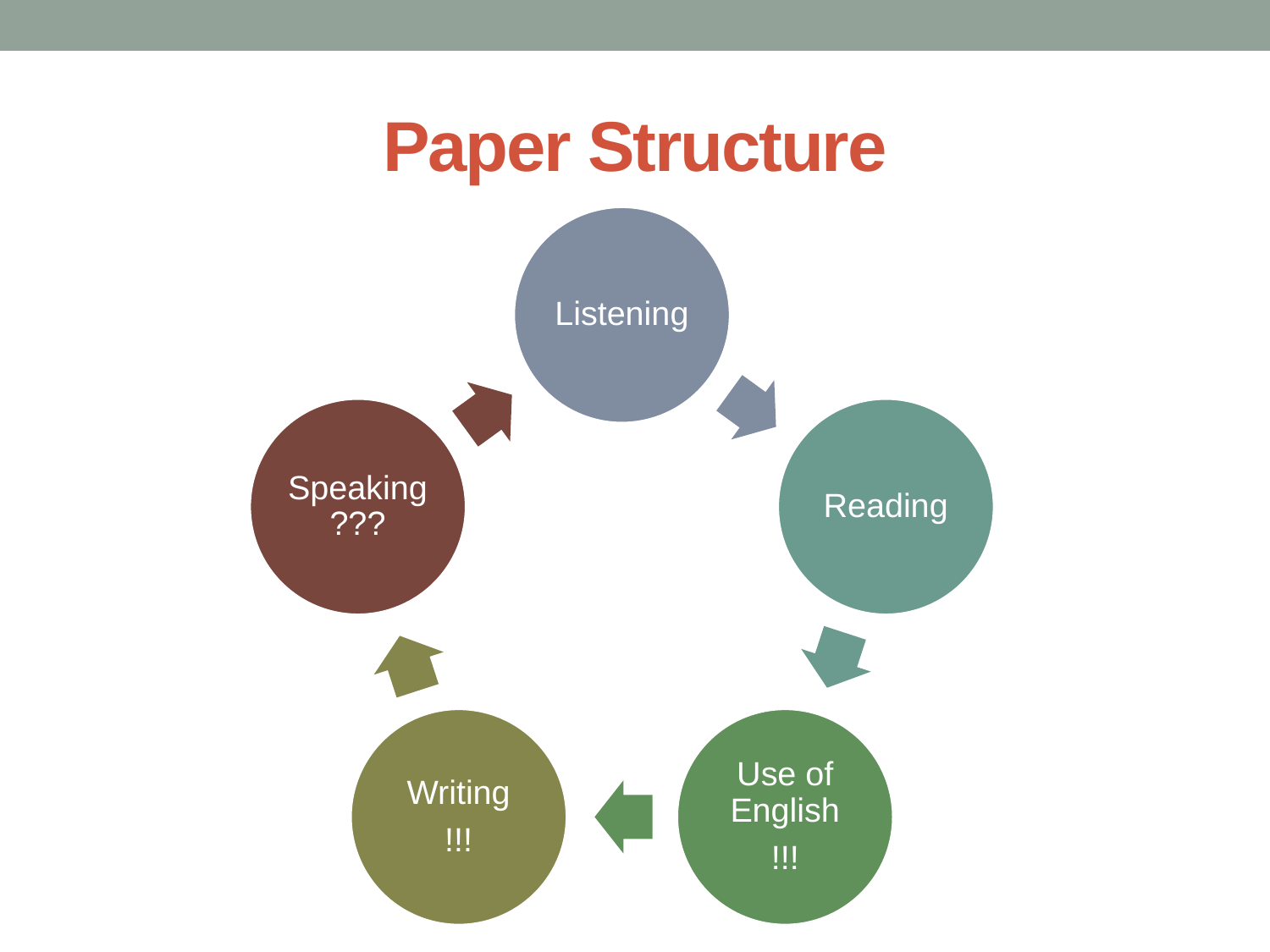

# Paper Structure
Listening

Reading

Use of English
!!!

Writing
!!!

Speaking ???